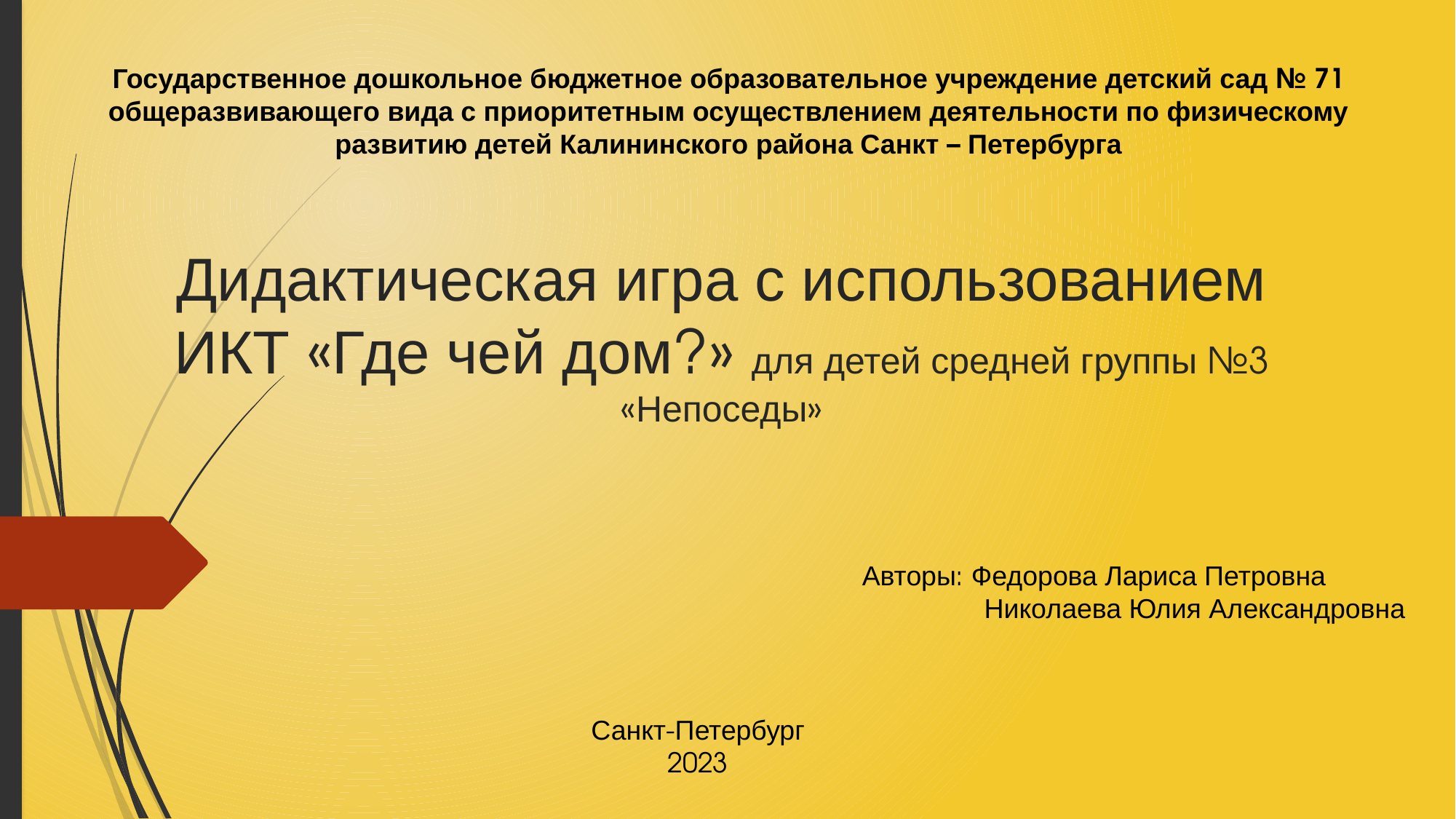

Государственное дошкольное бюджетное образовательное учреждение детский сад № 71
общеразвивающего вида с приоритетным осуществлением деятельности по физическому развитию детей Калининского района Санкт – Петербурга

# Дидактическая игра с использованием ИКТ «Где чей дом?» для детей средней группы №3 «Непоседы»
Авторы: Федорова Лариса Петровна
                Николаева Юлия Александровна
Санкт-Петербург
2023